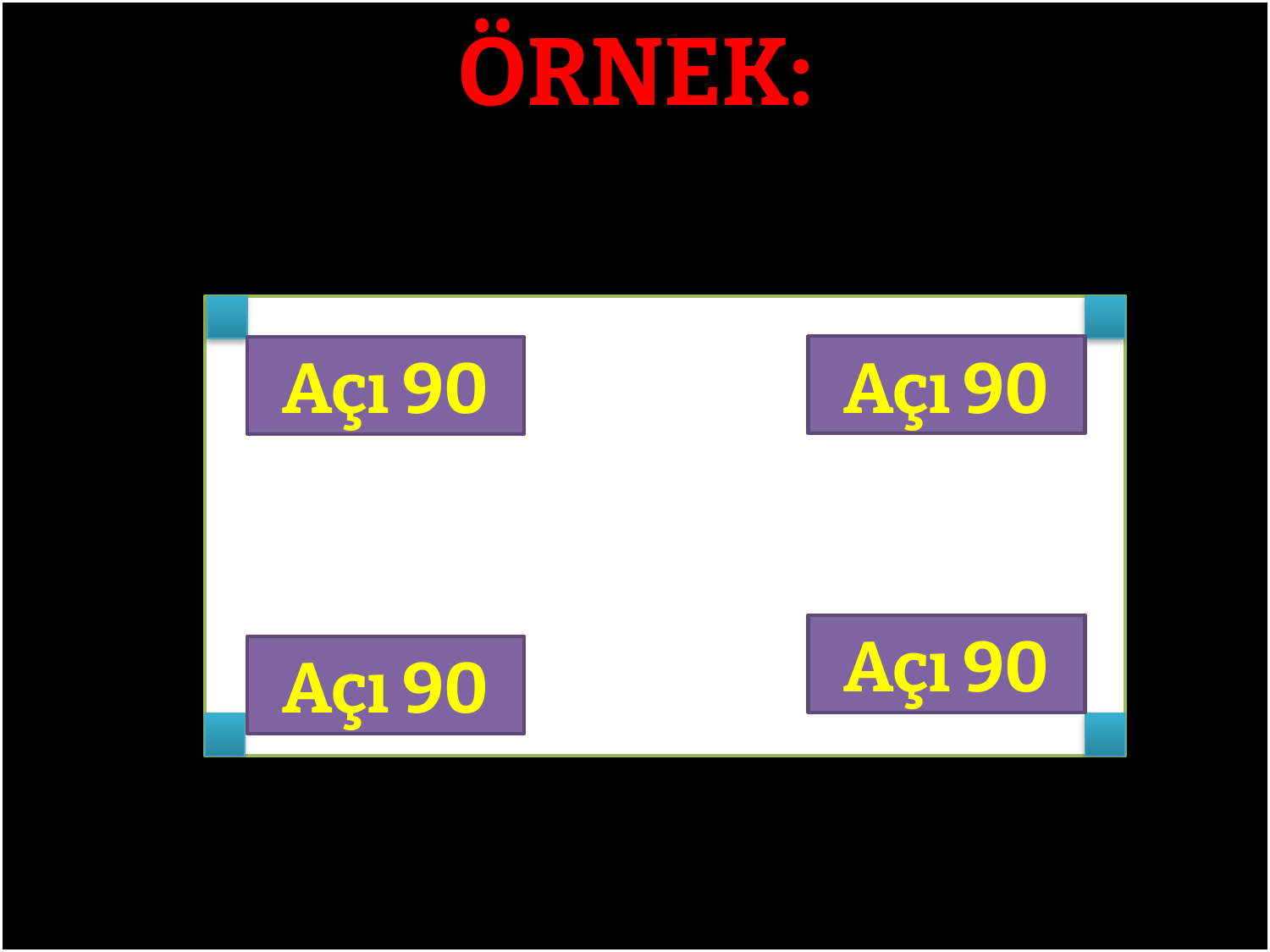

ÖRNEK:
#

Açı 90
Açı 90
Açı 90
Açı 90